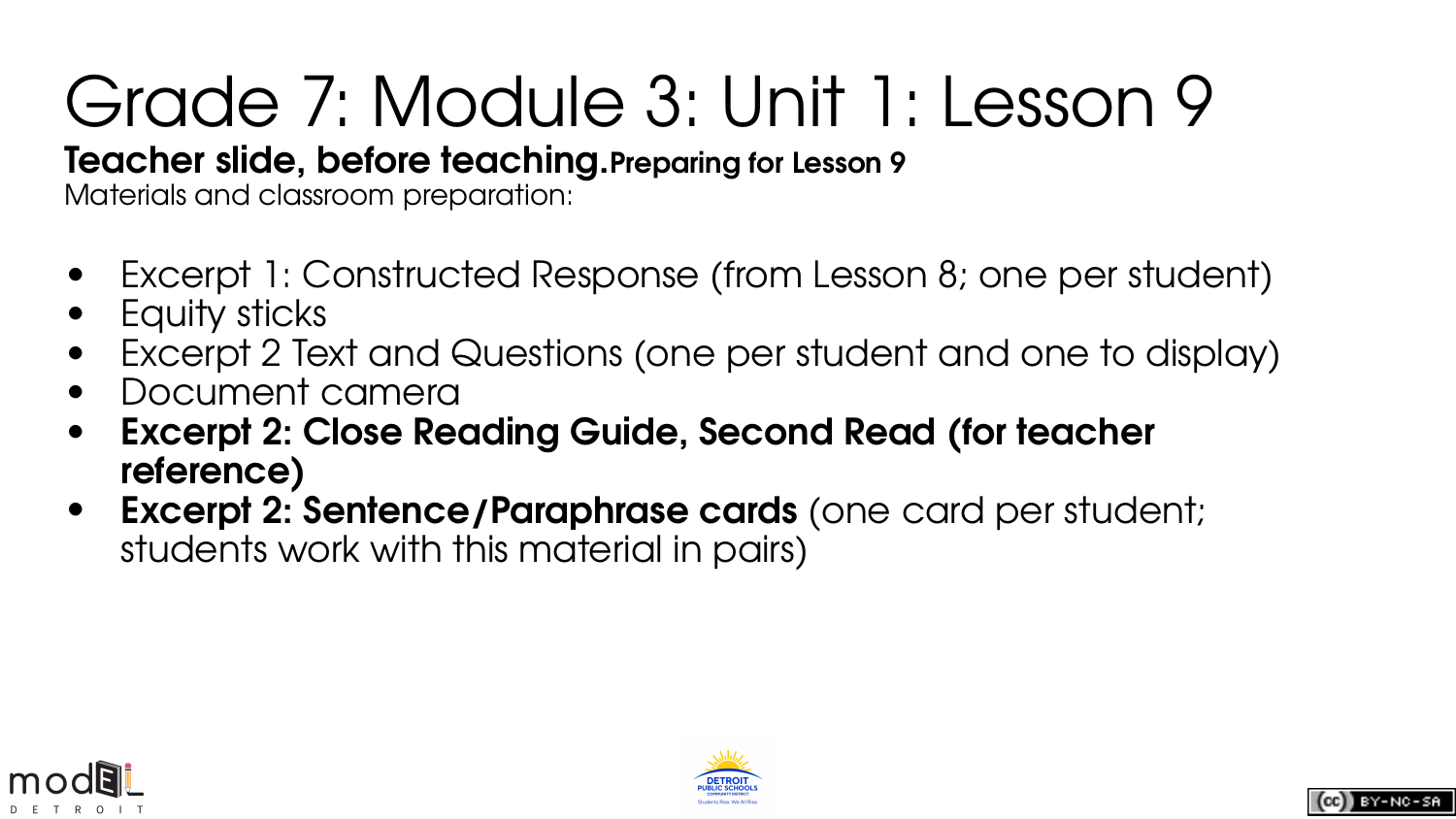

Grade 7: Module 3: Unit 1: Lesson 9
Teacher slide, before teaching.Preparing for Lesson 9
Materials and classroom preparation:

Excerpt 1: Constructed Response (from Lesson 8; one per student)
Equity sticks
Excerpt 2 Text and Questions (one per student and one to display)
Document camera
Excerpt 2: Close Reading Guide, Second Read (for teacher reference)
Excerpt 2: Sentence/Paraphrase cards (one card per student; students work with this material in pairs)